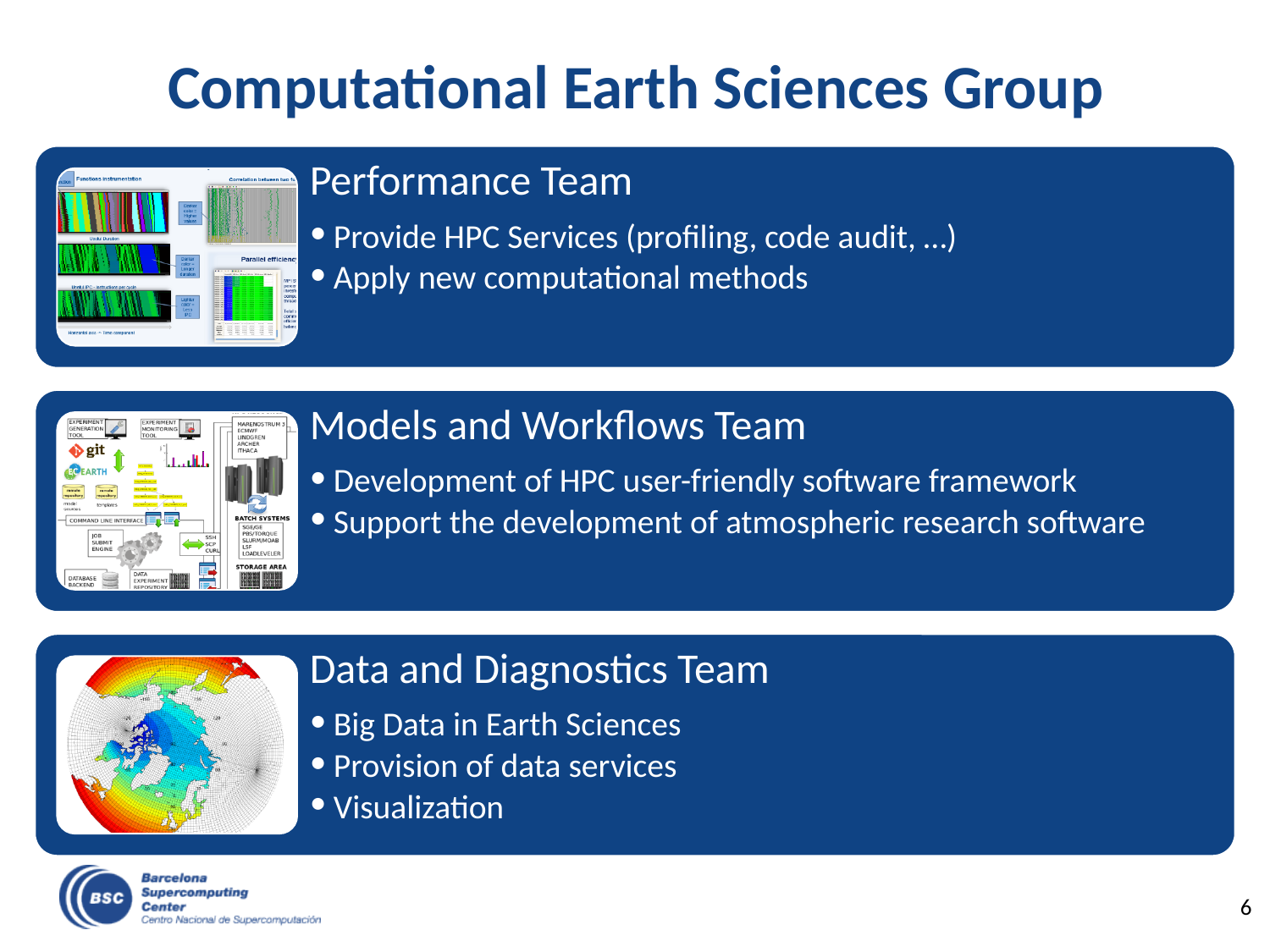

# Computational Earth Sciences Group

Performance Team
Provide HPC Services (profiling, code audit, …)
Apply new computational methods

Models and Workflows Team
Development of HPC user-friendly software framework
Support the development of atmospheric research software

Data and Diagnostics Team
Big Data in Earth Sciences
Provision of data services
Visualization

6